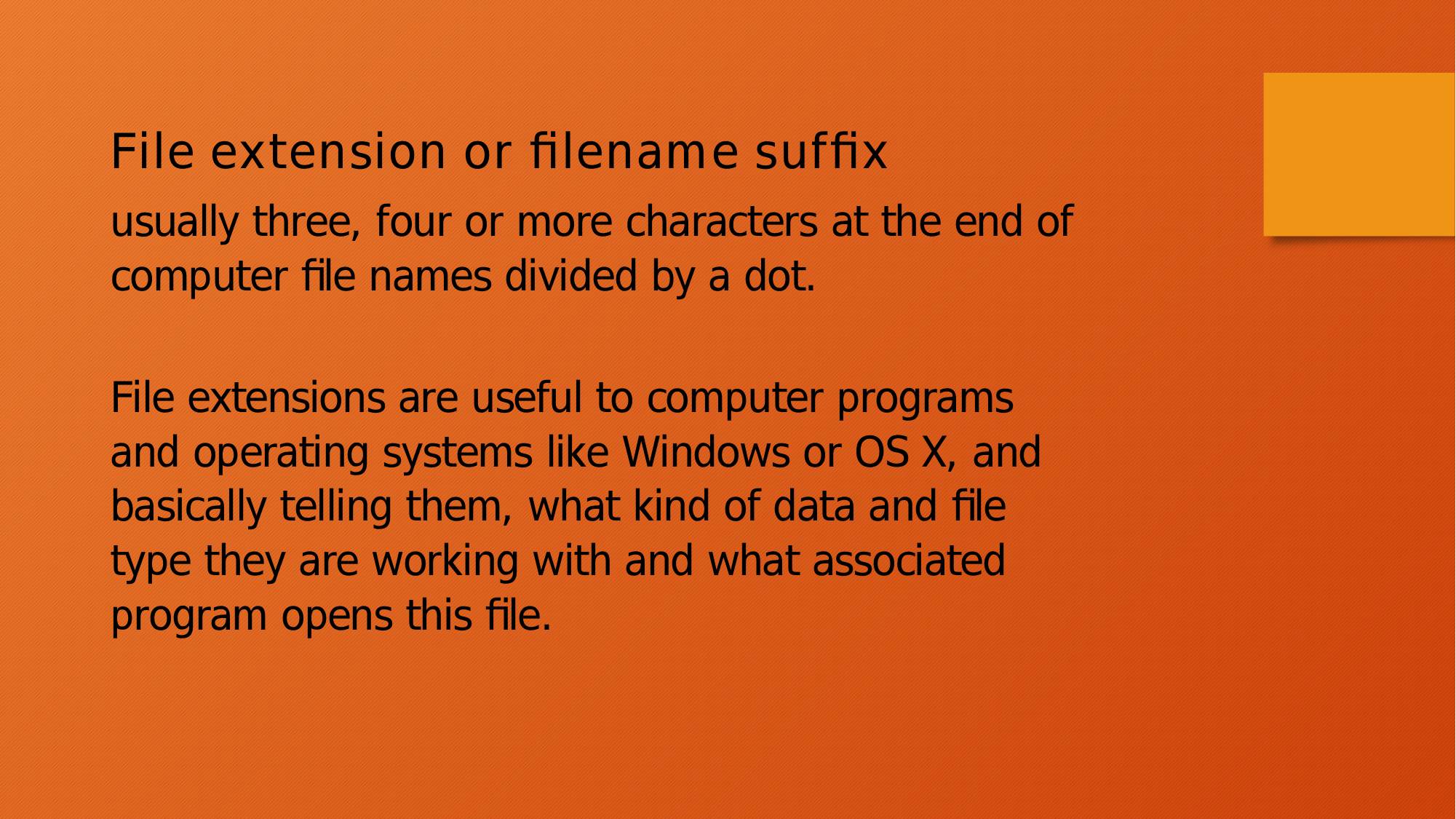

File extension or filename suffix
usually three, four or more characters at the end of computer file names divided by a dot.
File extensions are useful to computer programs and operating systems like Windows or OS X, and basically telling them, what kind of data and file type they are working with and what associated program opens this file.